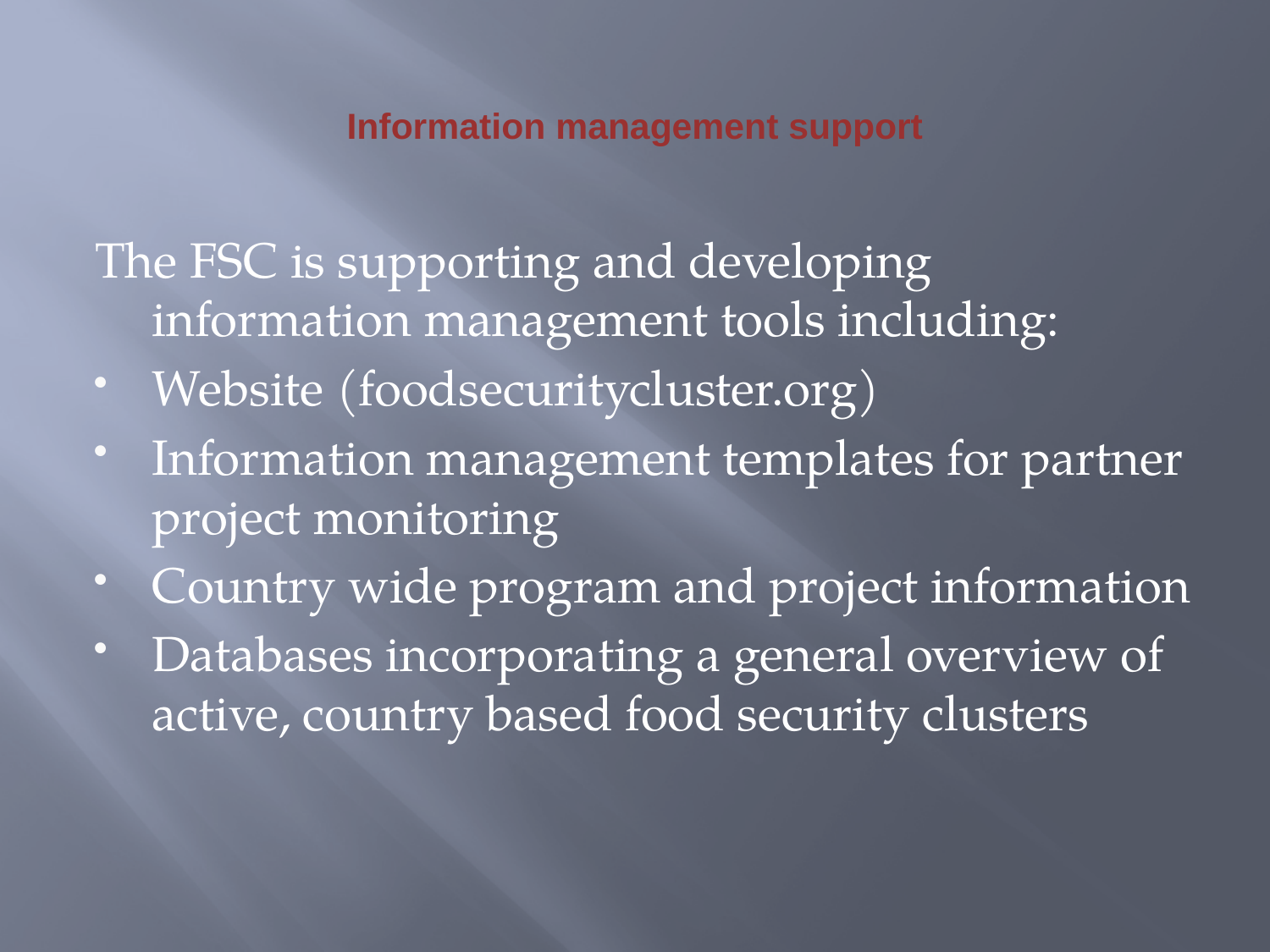

# Information management support
The FSC is supporting and developing information management tools including:
Website (foodsecuritycluster.org)
Information management templates for partner project monitoring
Country wide program and project information
Databases incorporating a general overview of active, country based food security clusters